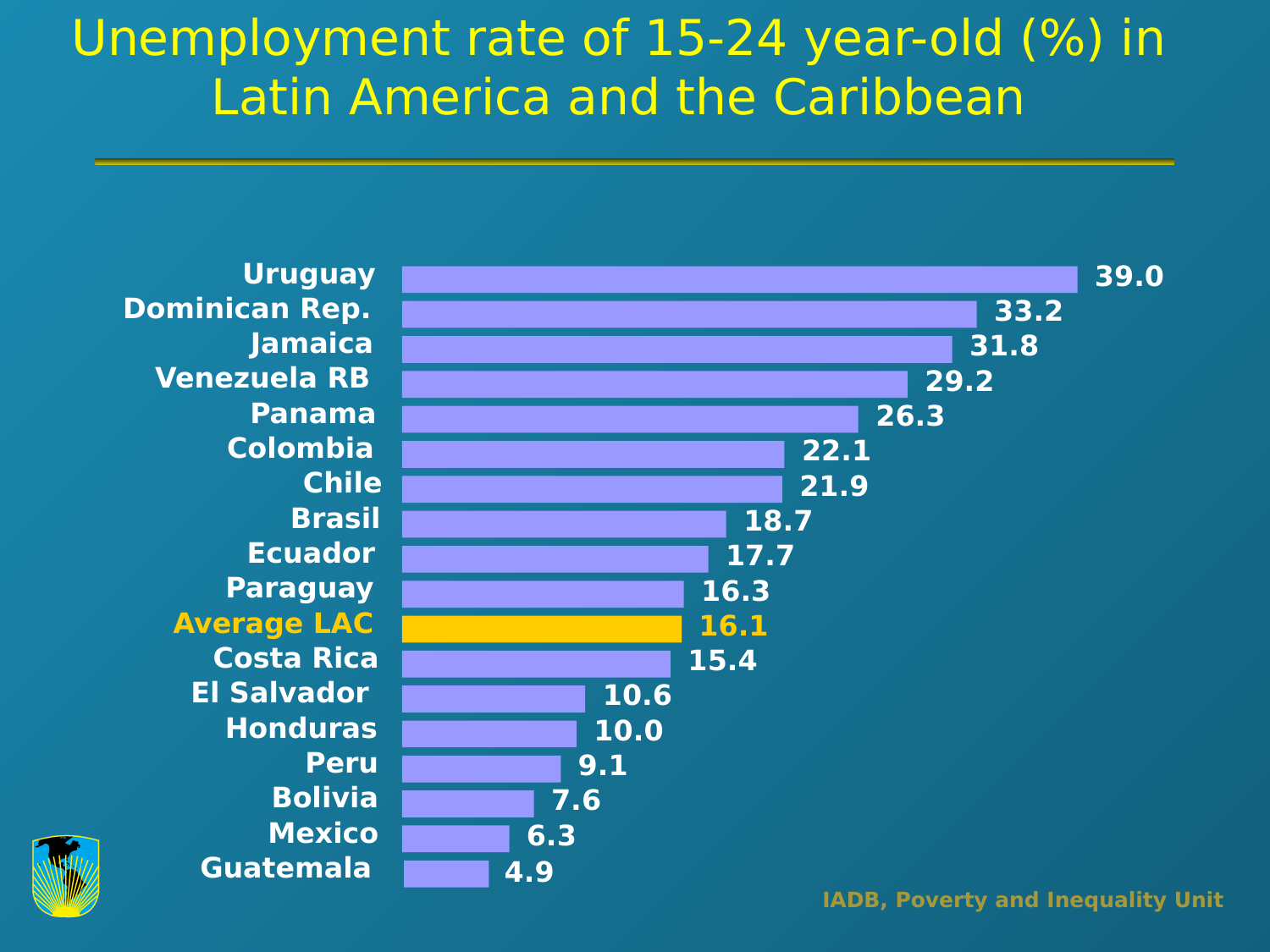

Unemployment rate of 15-24 year-old (%) in Latin America and the Caribbean
Uruguay
39.0

Dominican Rep.
33.2

Jamaica
31.8

Venezuela RB
29.2

Panama
26.3

Colombia
22.1

Chile
21.9

Brasil
18.7

Ecuador
17.7

Paraguay
16.3

Average LAC
16.1

Costa Rica
15.4

El Salvador
10.6

Honduras
10.0

Peru
9.1

Bolivia
7.6

Mexico
6.3

Guatemala
4.9